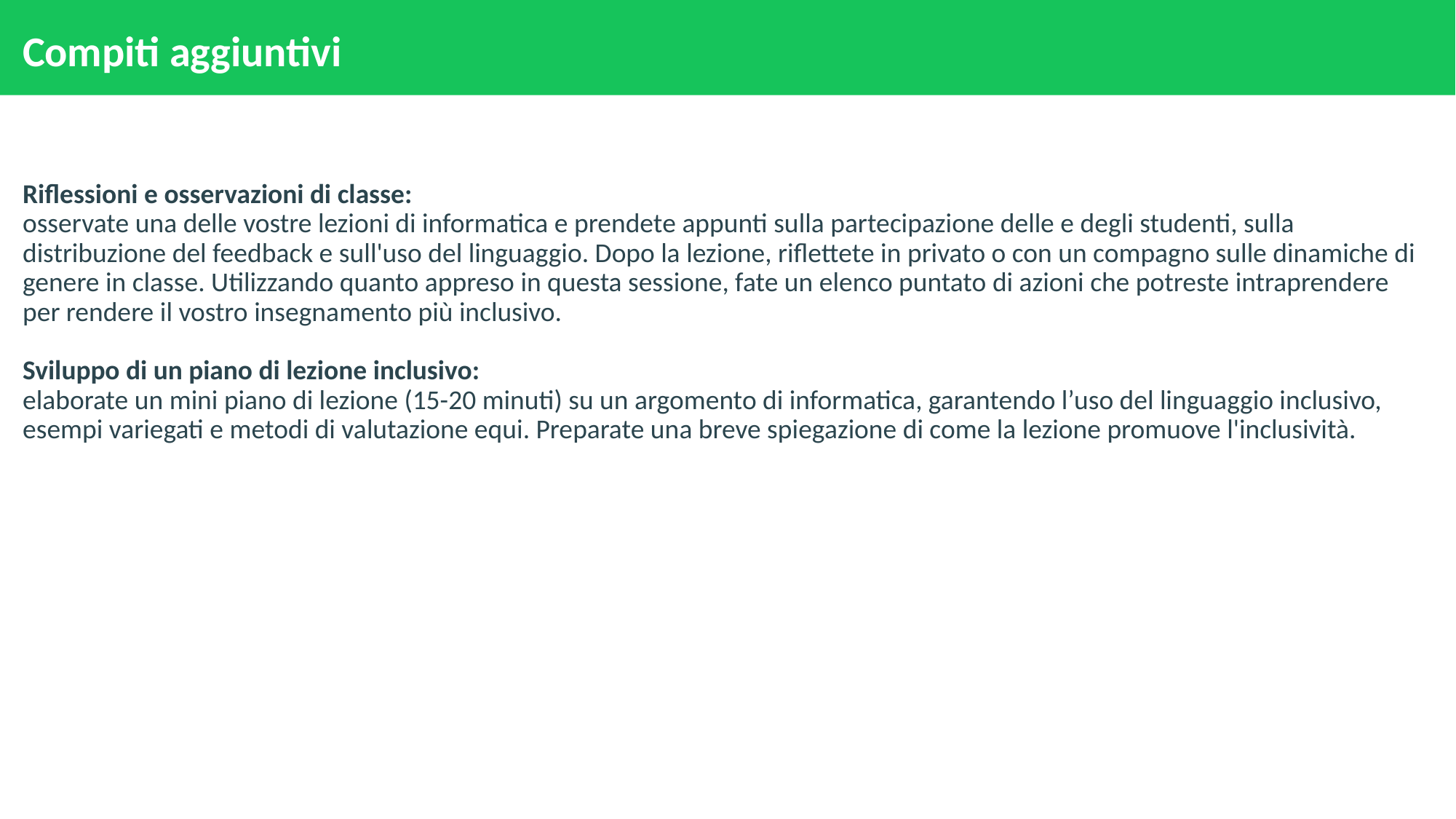

# Compiti aggiuntivi
Riflessioni e osservazioni di classe:
osservate una delle vostre lezioni di informatica e prendete appunti sulla partecipazione delle e degli studenti, sulla distribuzione del feedback e sull'uso del linguaggio. Dopo la lezione, riflettete in privato o con un compagno sulle dinamiche di genere in classe. Utilizzando quanto appreso in questa sessione, fate un elenco puntato di azioni che potreste intraprendere per rendere il vostro insegnamento più inclusivo.

Sviluppo di un piano di lezione inclusivo:
elaborate un mini piano di lezione (15-20 minuti) su un argomento di informatica, garantendo l’uso del linguaggio inclusivo, esempi variegati e metodi di valutazione equi. Preparate una breve spiegazione di come la lezione promuove l'inclusività.